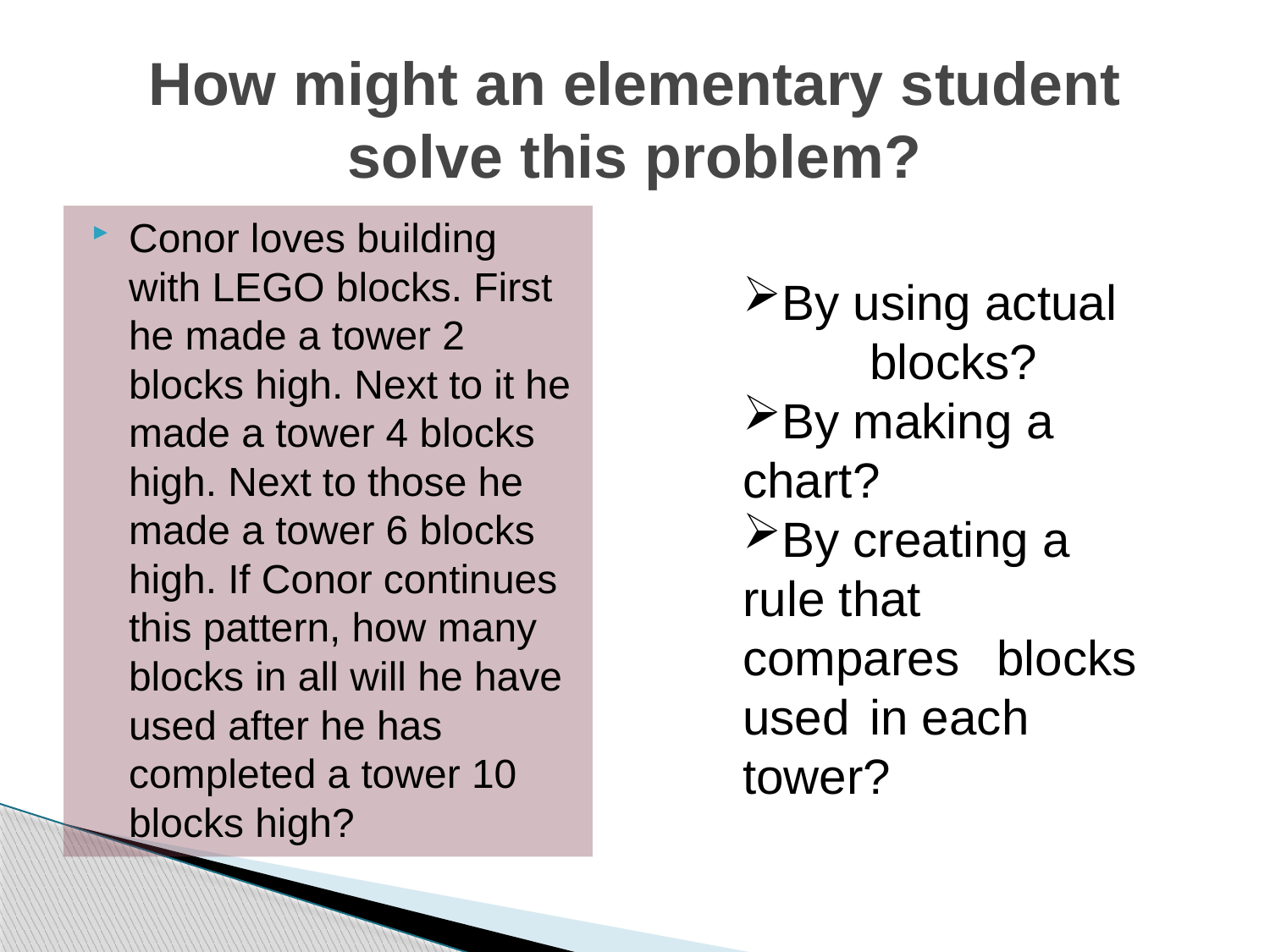

# How might an elementary student solve this problem?
Conor loves building with LEGO blocks. First he made a tower 2 blocks high. Next to it he made a tower 4 blocks high. Next to those he made a tower 6 blocks high. If Conor continues this pattern, how many blocks in all will he have used after he has completed a tower 10 blocks high?

By using actual   	blocks?
By making a 	chart?
By creating a 	rule that 	compares 	blocks used 	in each 	tower?